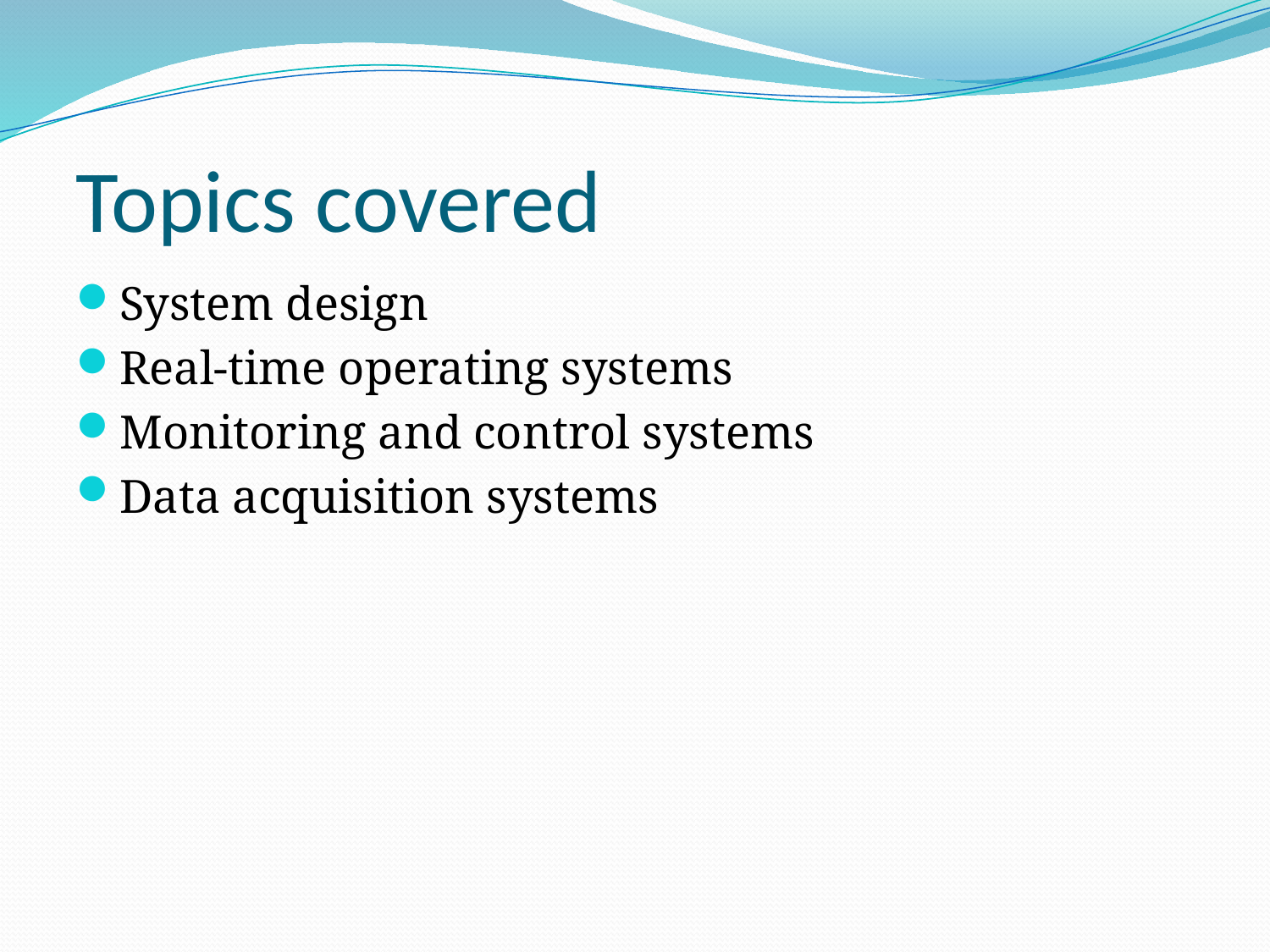

# Topics covered
System design
Real-time operating systems
Monitoring and control systems
Data acquisition systems